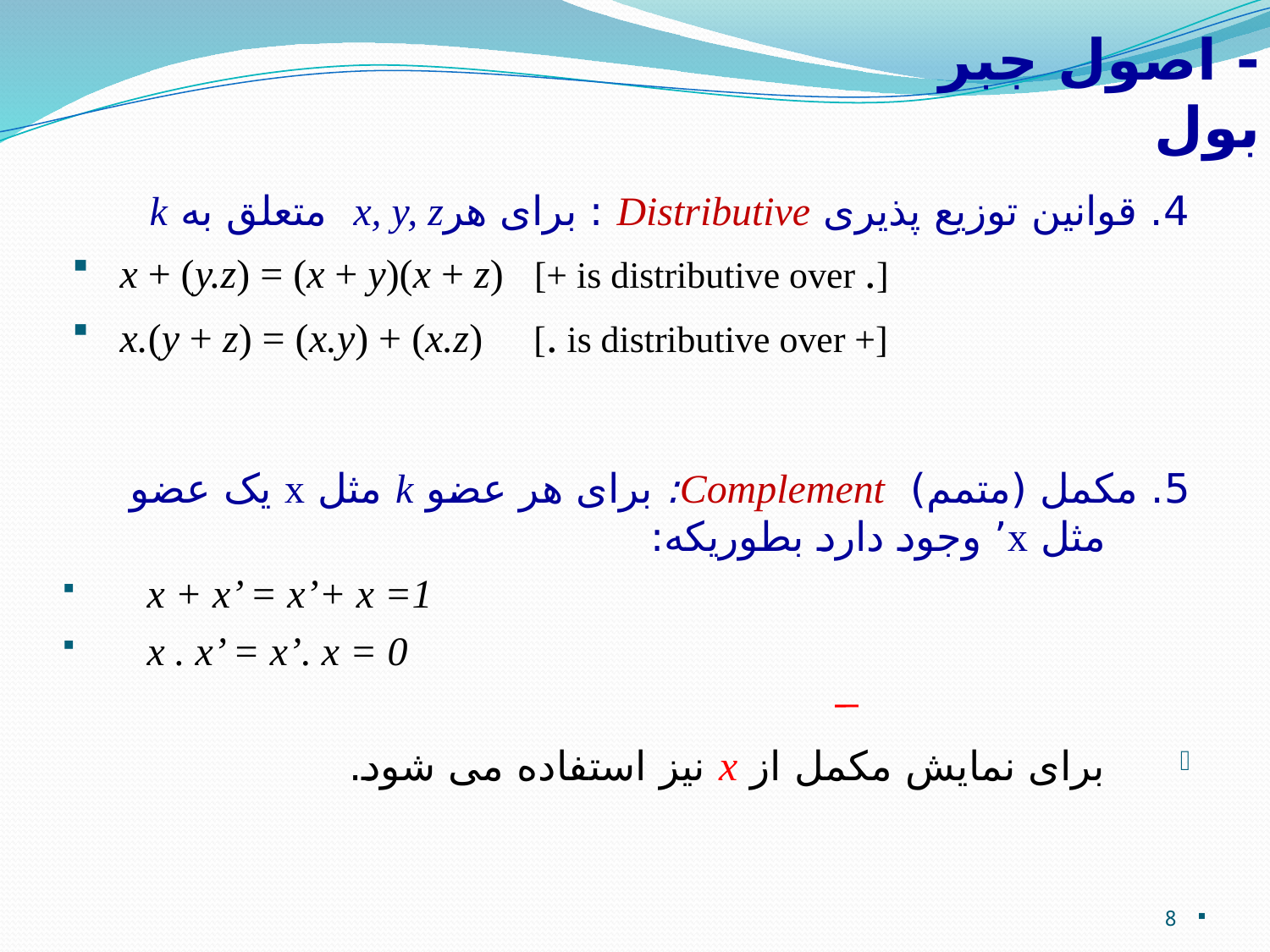

# - اصول جبر بول
4. قوانین توزیع پذیری Distributive : برای هرx, y, z  متعلق به k
x + (y.z) = (x + y)(x + z)   [+ is distributive over .]
x.(y + z) = (x.y) + (x.z)     [. is distributive over +]
5. مکمل (متمم)  Complement: برای هر عضو k مثل x یک عضو مثل x’ وجود دارد بطوریکه:
x + x’ = x’+ x =1
x . x’ = x’. x = 0

برای نمایش مکمل از x نیز استفاده می شود.

8